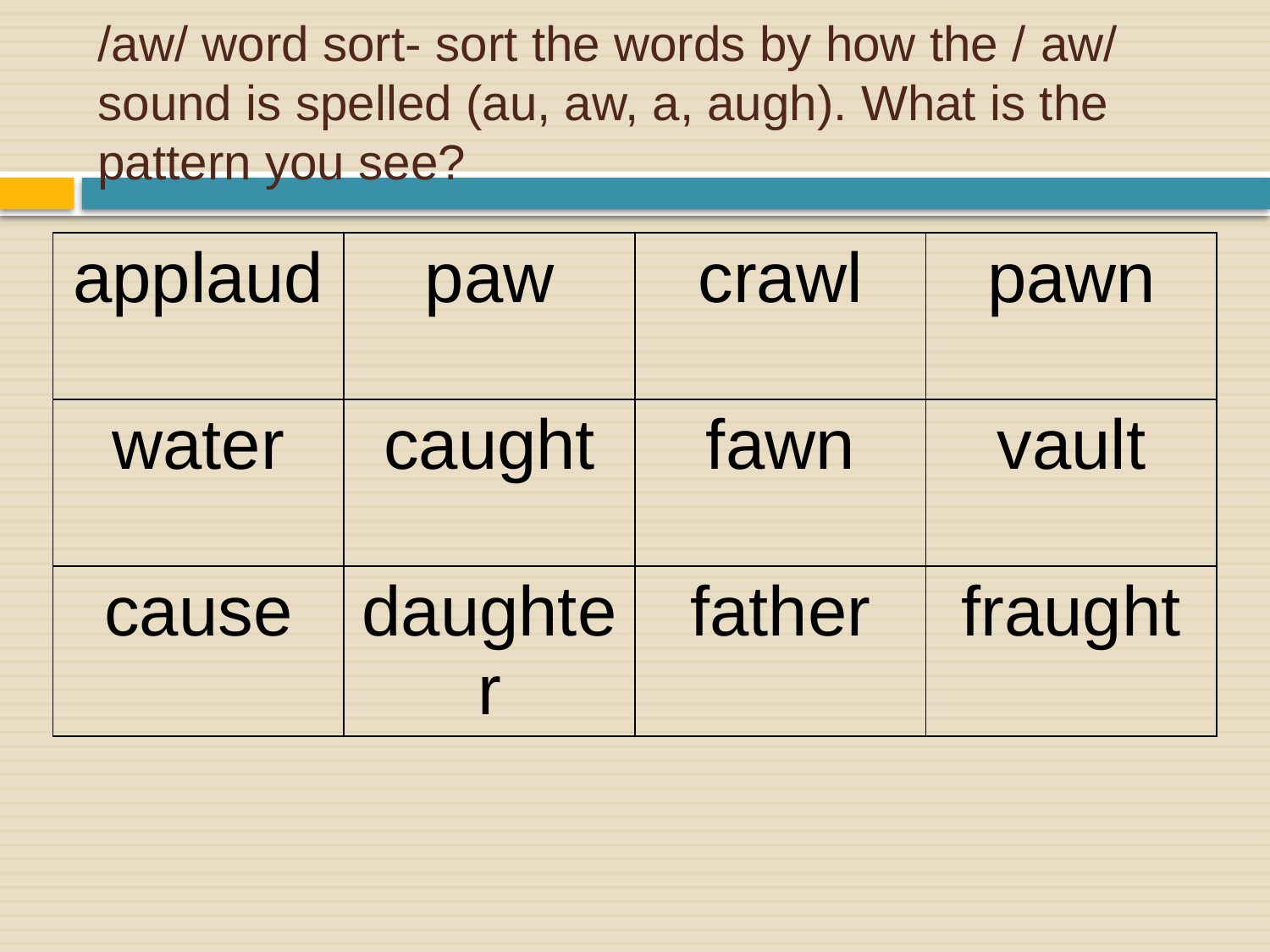

# /aw/ word sort- sort the words by how the / aw/ sound is spelled (au, aw, a, augh). What is the pattern you see?
| applaud | paw | crawl | pawn |
| --- | --- | --- | --- |
| water | caught | fawn | vault |
| cause | daughter | father | fraught |